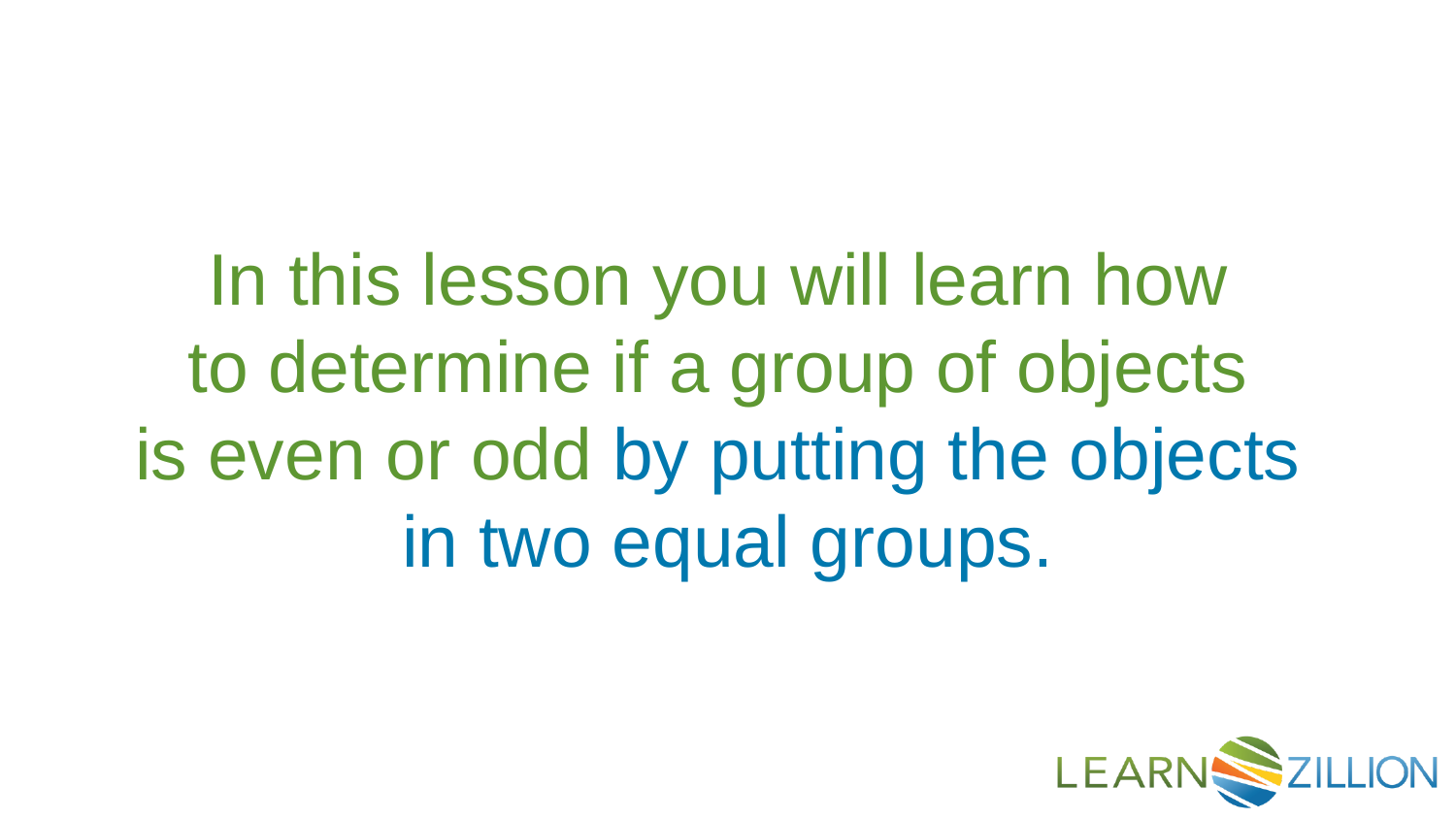

In this lesson you will learn how
to determine if a group of objects
is even or odd by putting the objects
in two equal groups.